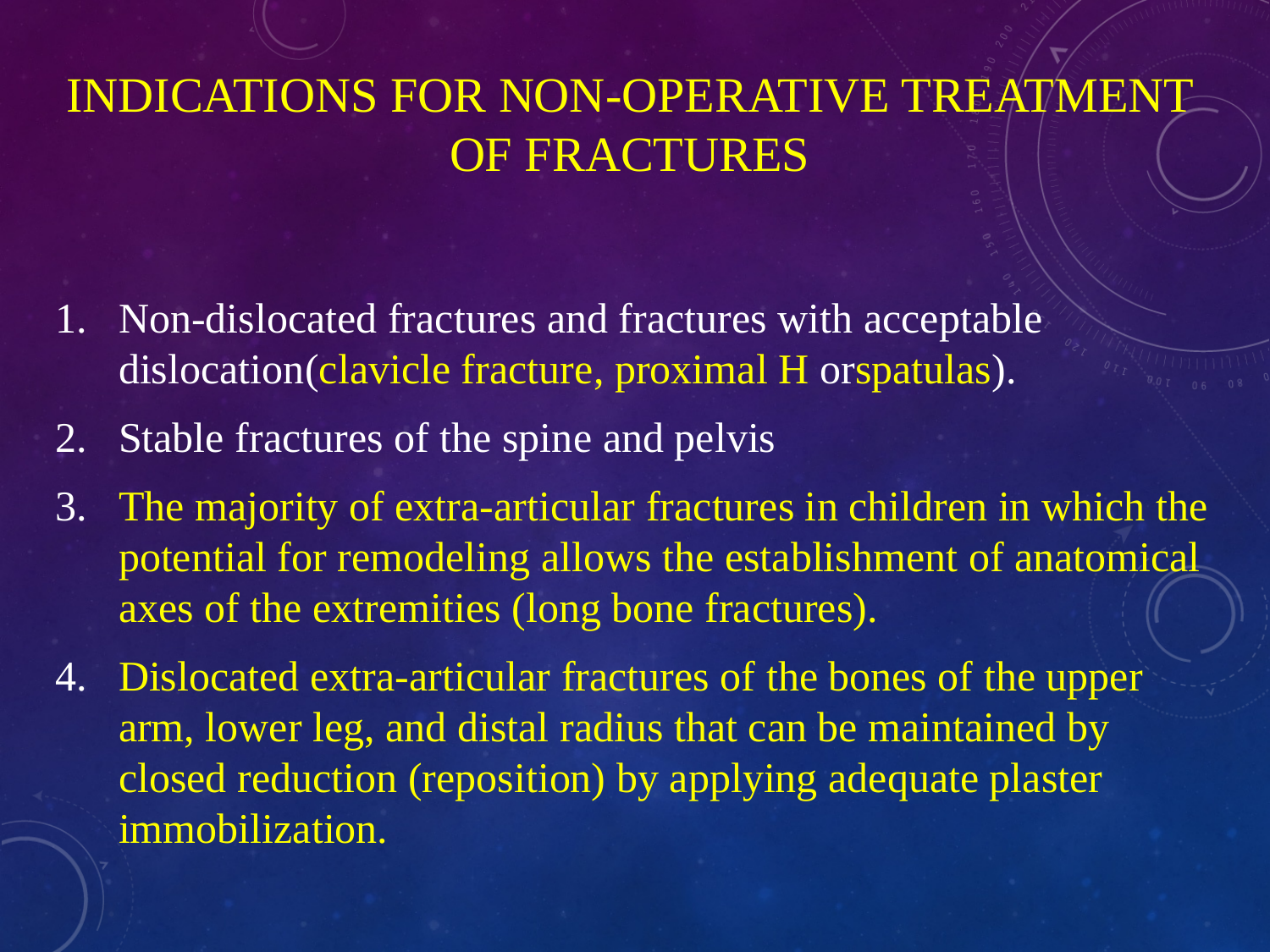

# indications for non-operative treatment of fractures
Non-dislocated fractures and fractures with acceptable dislocation(clavicle fracture, proximal H orspatulas).
Stable fractures of the spine and pelvis
The majority of extra-articular fractures in children in which the potential for remodeling allows the establishment of anatomical axes of the extremities (long bone fractures).
Dislocated extra-articular fractures of the bones of the upper arm, lower leg, and distal radius that can be maintained by closed reduction (reposition) by applying adequate plaster immobilization.